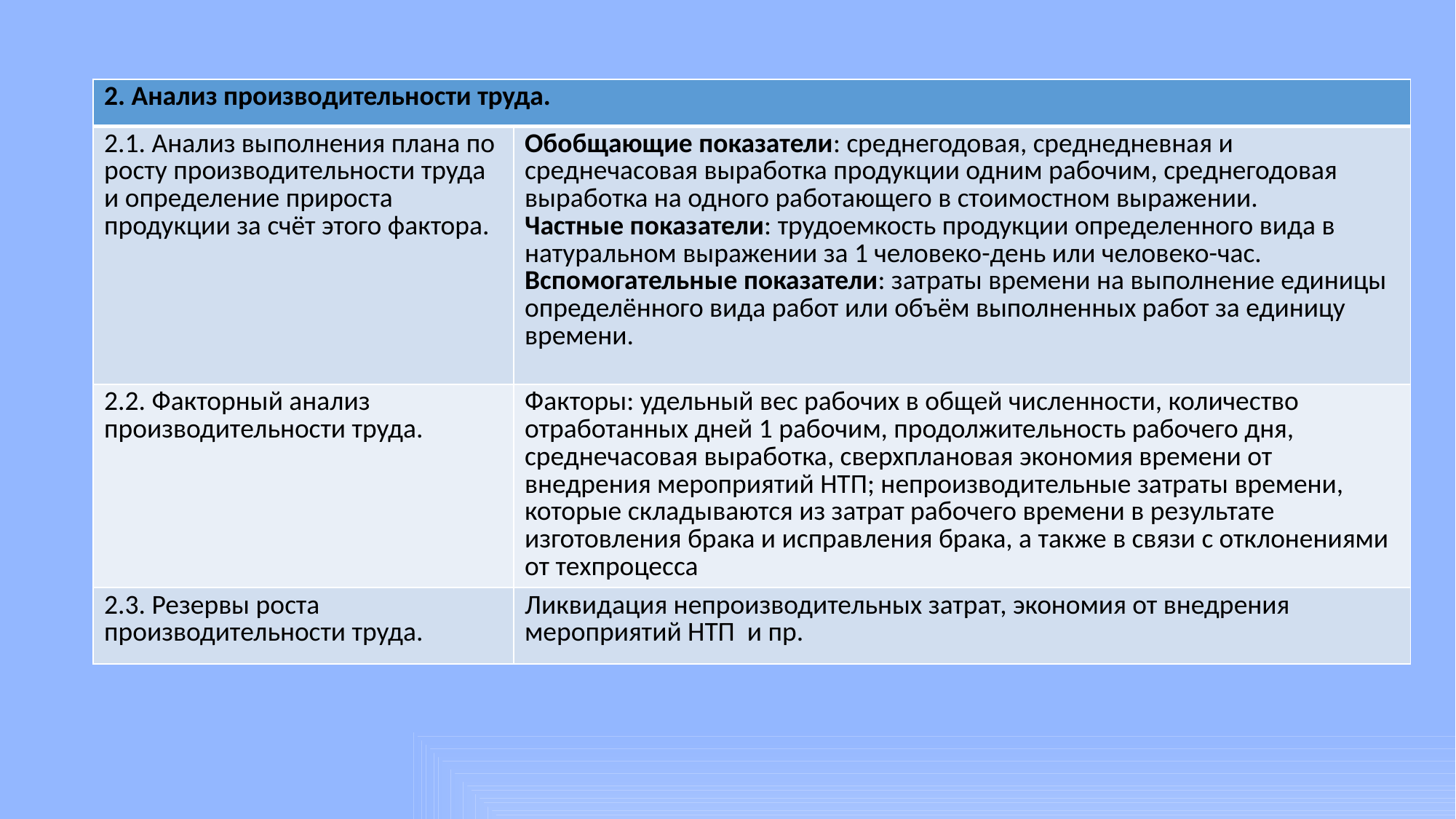

| 2. Анализ производительности труда. |  |
| --- | --- |
| 2.1. Анализ выполнения плана по росту производительности труда и определение прироста продукции за счёт этого фактора. | Обобщающие показатели: среднегодовая, среднедневная и среднечасовая выработка продукции одним рабочим, среднегодовая выработка на одного работающего в стоимостном выражении. Частные показатели: трудоемкость продукции определенного вида в натуральном выражении за 1 человеко-день или человеко-час. Вспомогательные показатели: затраты времени на выполнение единицы определённого вида работ или объём выполненных работ за единицу времени. |
| 2.2. Факторный анализ производительности труда. | Факторы: удельный вес рабочих в общей численности, количество отработанных дней 1 рабочим, продолжительность рабочего дня, среднечасовая выработка, сверхплановая экономия времени от внедрения мероприятий НТП; непроизводительные затраты времени, которые складываются из затрат рабочего времени в результате изготовления брака и исправления брака, а также в связи с отклонениями от техпроцесса |
| 2.3. Резервы роста производительности труда. | Ликвидация непроизводительных затрат, экономия от внедрения мероприятий НТП и пр. |